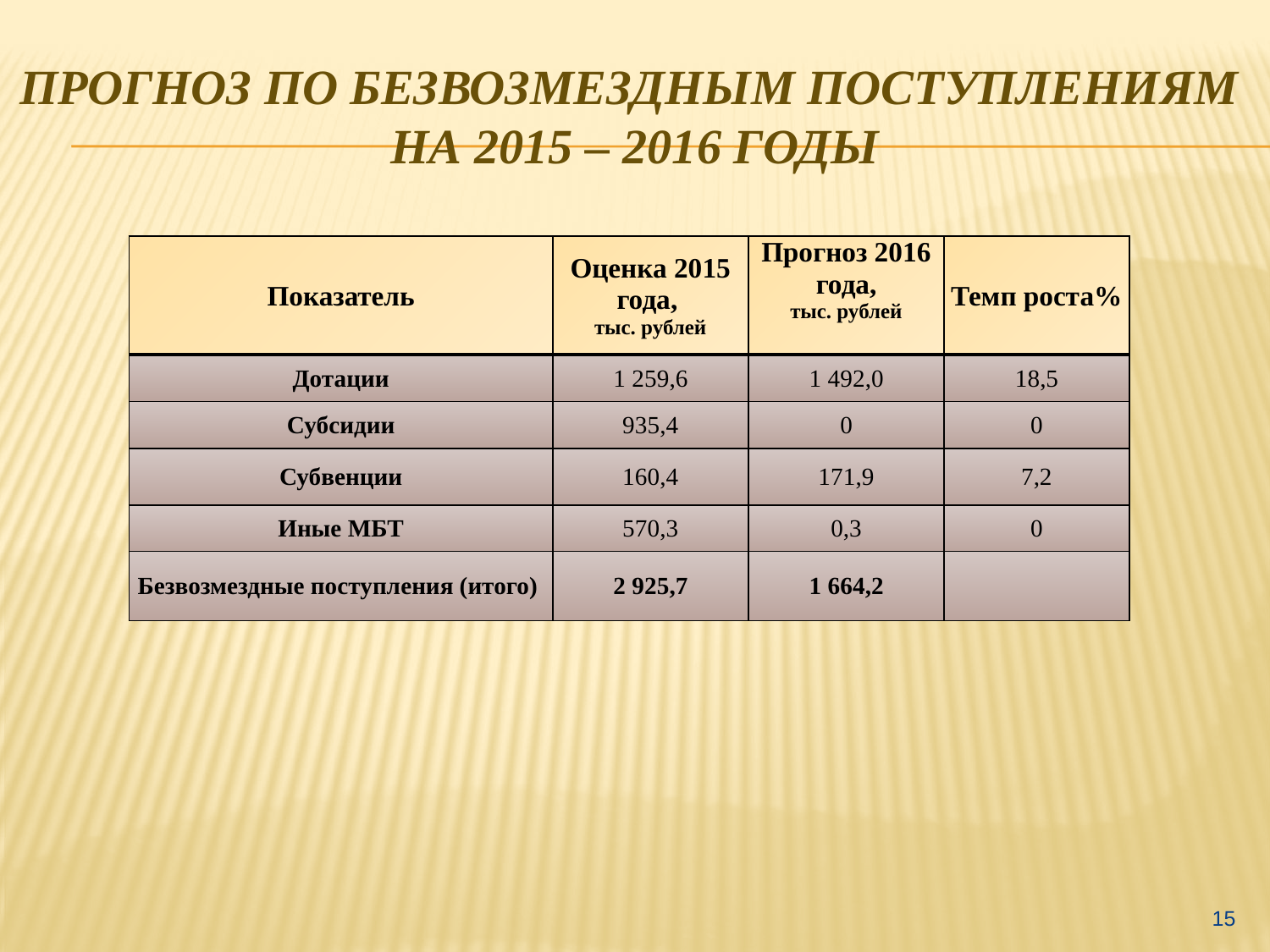

# Прогноз по безвозмездным поступлениям на 2015 – 2016 годы
| Показатель | Оценка 2015 года, тыс. рублей | Прогноз 2016 года, тыс. рублей | Темп роста% |
| --- | --- | --- | --- |
| Дотации | 1 259,6 | 1 492,0 | 18,5 |
| Субсидии | 935,4 | 0 | 0 |
| Субвенции | 160,4 | 171,9 | 7,2 |
| Иные МБТ | 570,3 | 0,3 | 0 |
| Безвозмездные поступления (итого) | 2 925,7 | 1 664,2 |  |

15